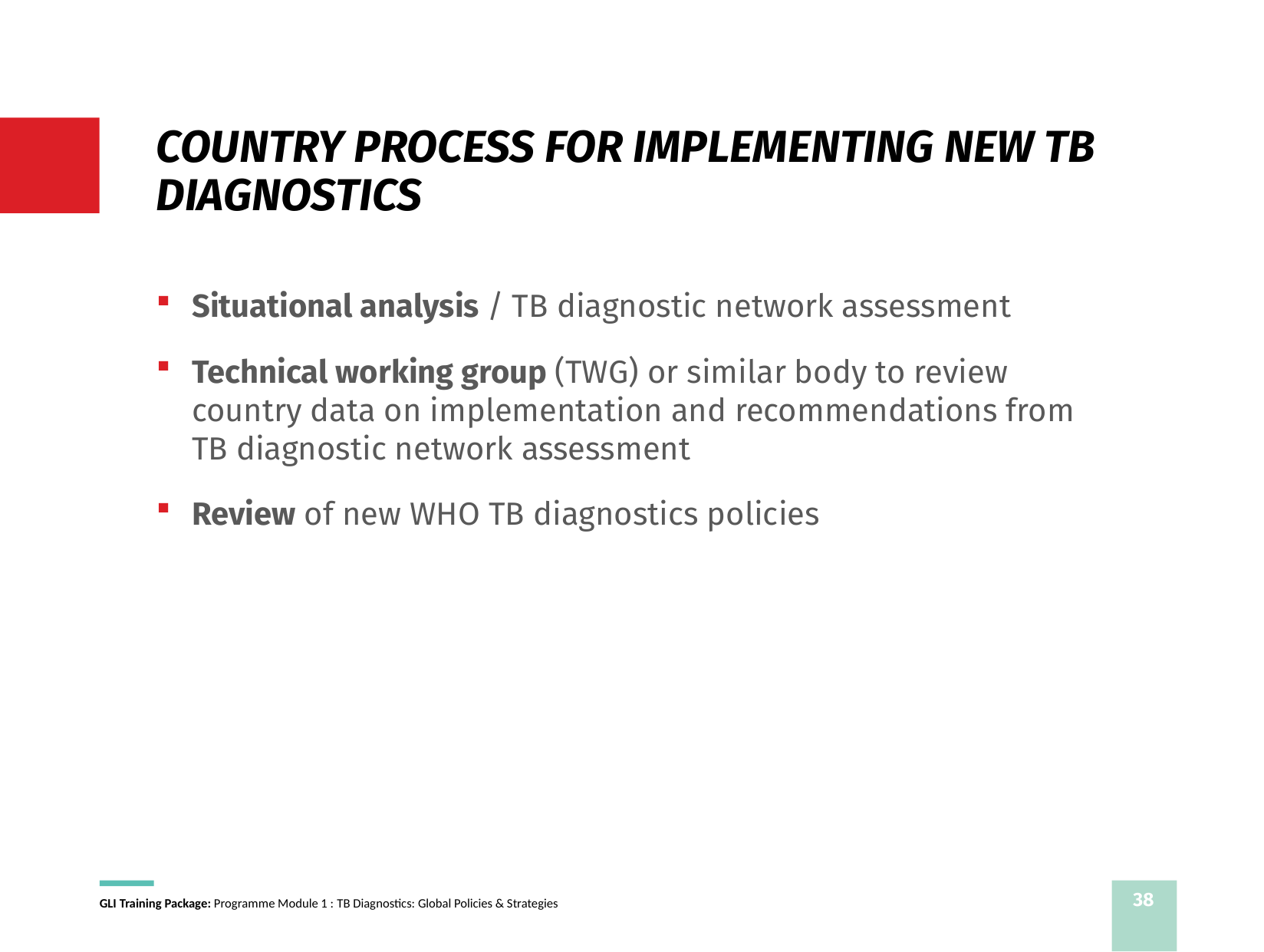

# COUNTRY PROCESS FOR IMPLEMENTING NEW TB DIAGNOSTICS
Situational analysis / TB diagnostic network assessment
Technical working group (TWG) or similar body to review country data on implementation and recommendations from TB diagnostic network assessment
Review of new WHO TB diagnostics policies